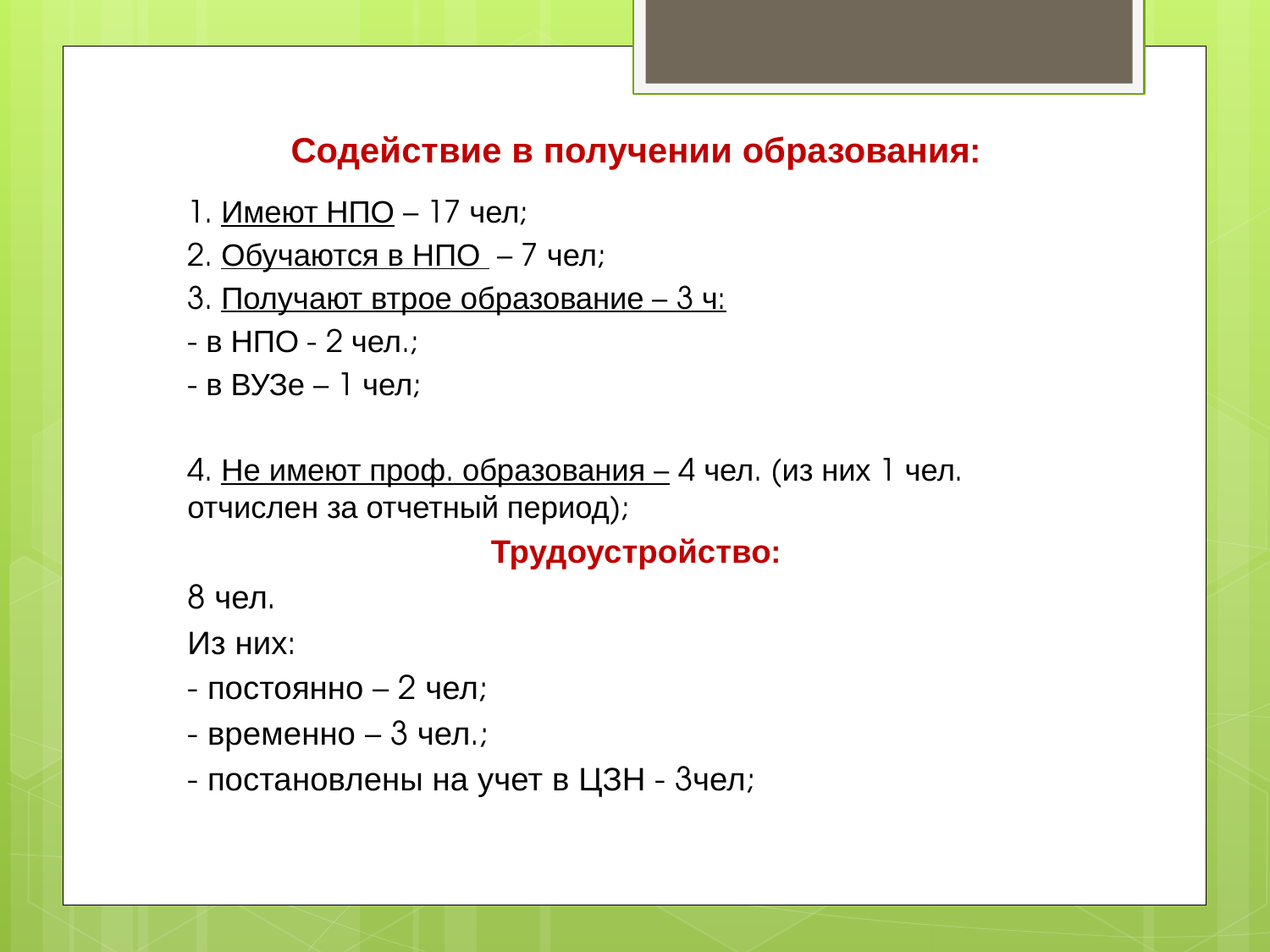

# Содействие в получении образования:
1. Имеют НПО – 17 чел;
2. Обучаются в НПО  – 7 чел;
3. Получают втрое образование – 3 ч:
- в НПО - 2 чел.;
- в ВУЗе – 1 чел;

4. Не имеют проф. образования – 4 чел. (из них 1 чел. отчислен за отчетный период);
Трудоустройство:
8 чел.
Из них:
- постоянно – 2 чел;
- временно – 3 чел.;
- постановлены на учет в ЦЗН - 3чел;